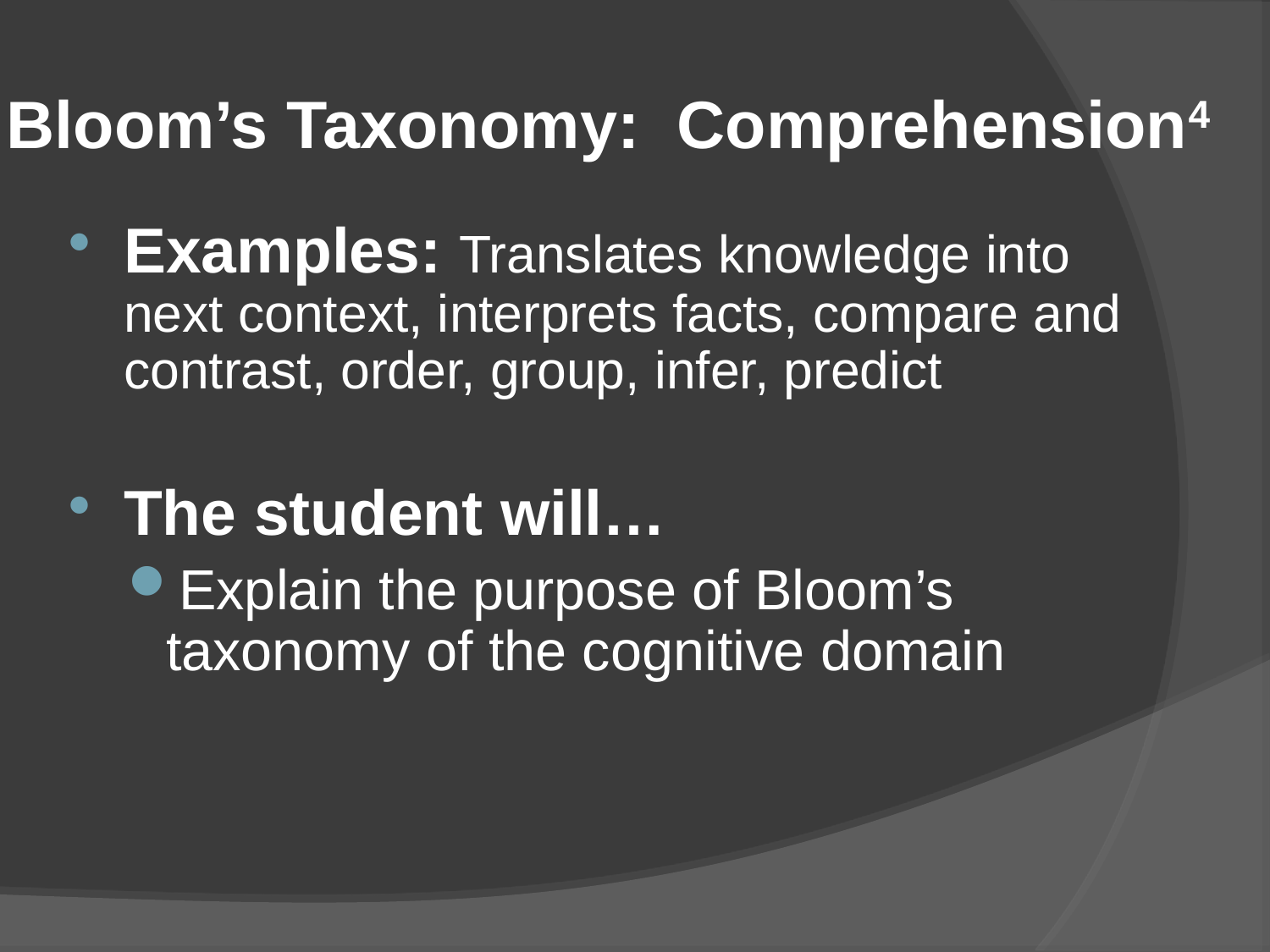

# Bloom’s Taxonomy:  Comprehension4
Examples: Translates knowledge into next context, interprets facts, compare and contrast, order, group, infer, predict

The student will…
Explain the purpose of Bloom’s taxonomy of the cognitive domain